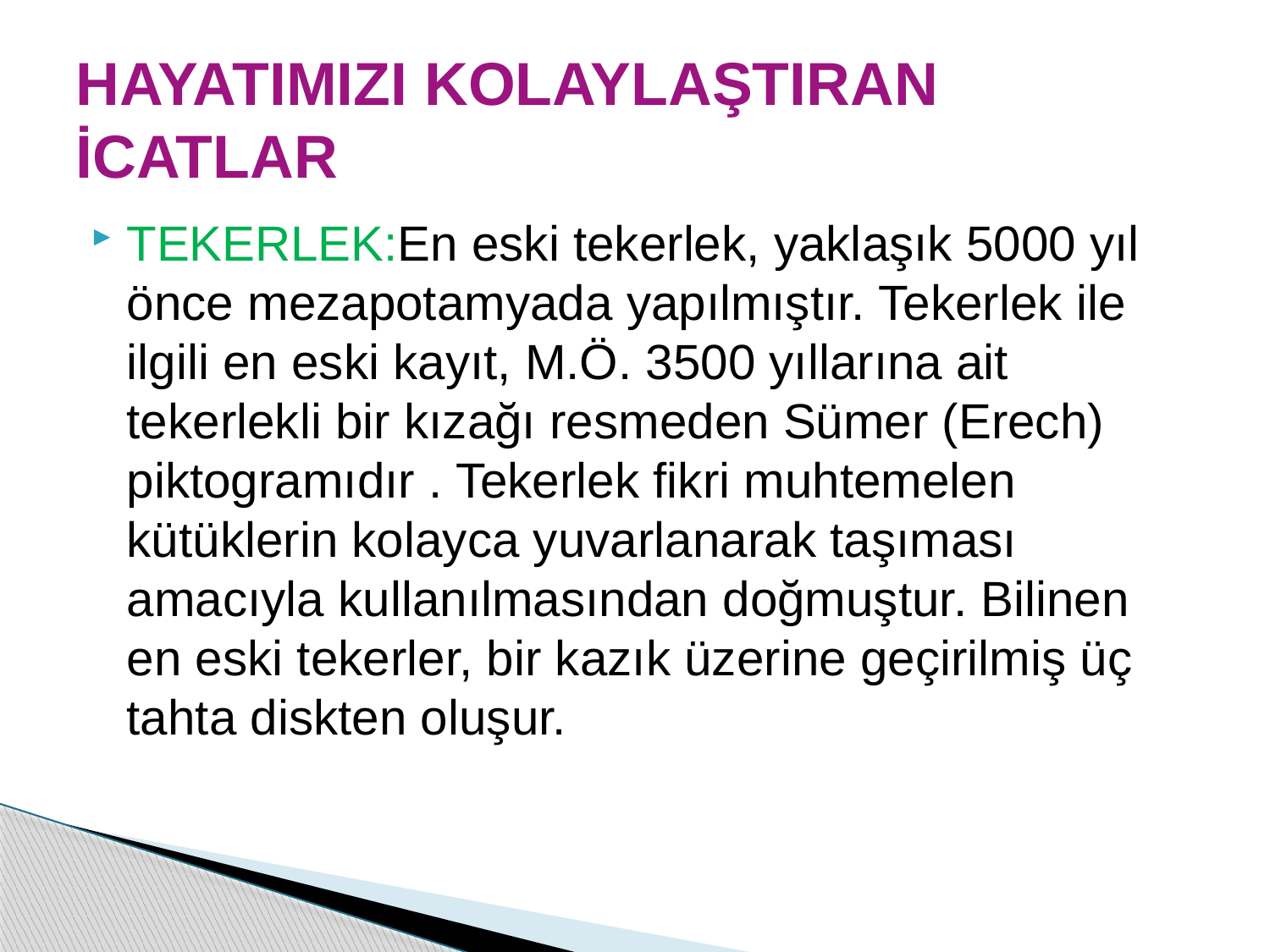

# HAYATIMIZI KOLAYLAŞTIRAN İCATLAR
TEKERLEK:En eski tekerlek, yaklaşık 5000 yıl önce mezapotamyada yapılmıştır. Tekerlek ile ilgili en eski kayıt, M.Ö. 3500 yıllarına ait tekerlekli bir kızağı resmeden Sümer (Erech) piktogramıdır . Tekerlek fikri muhtemelen kütüklerin kolayca yuvarlanarak taşıması amacıyla kullanılmasından doğmuştur. Bilinen en eski tekerler, bir kazık üzerine geçirilmiş üç tahta diskten oluşur.